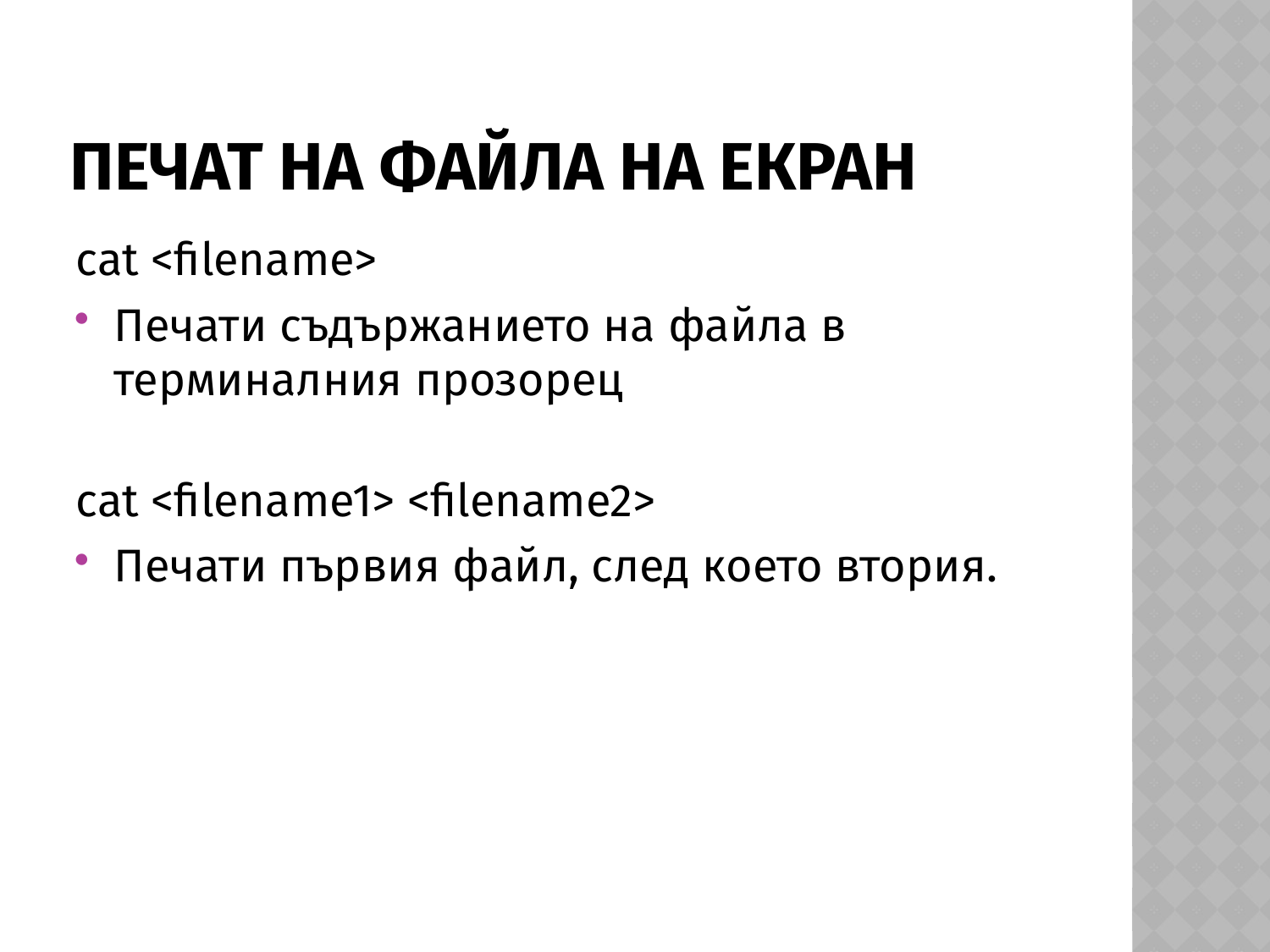

# Печат на файла на екран
cat <filename>
Печати съдържанието на файла в терминалния прозорец
cat <filename1> <filename2>
Печати първия файл, след което втория.